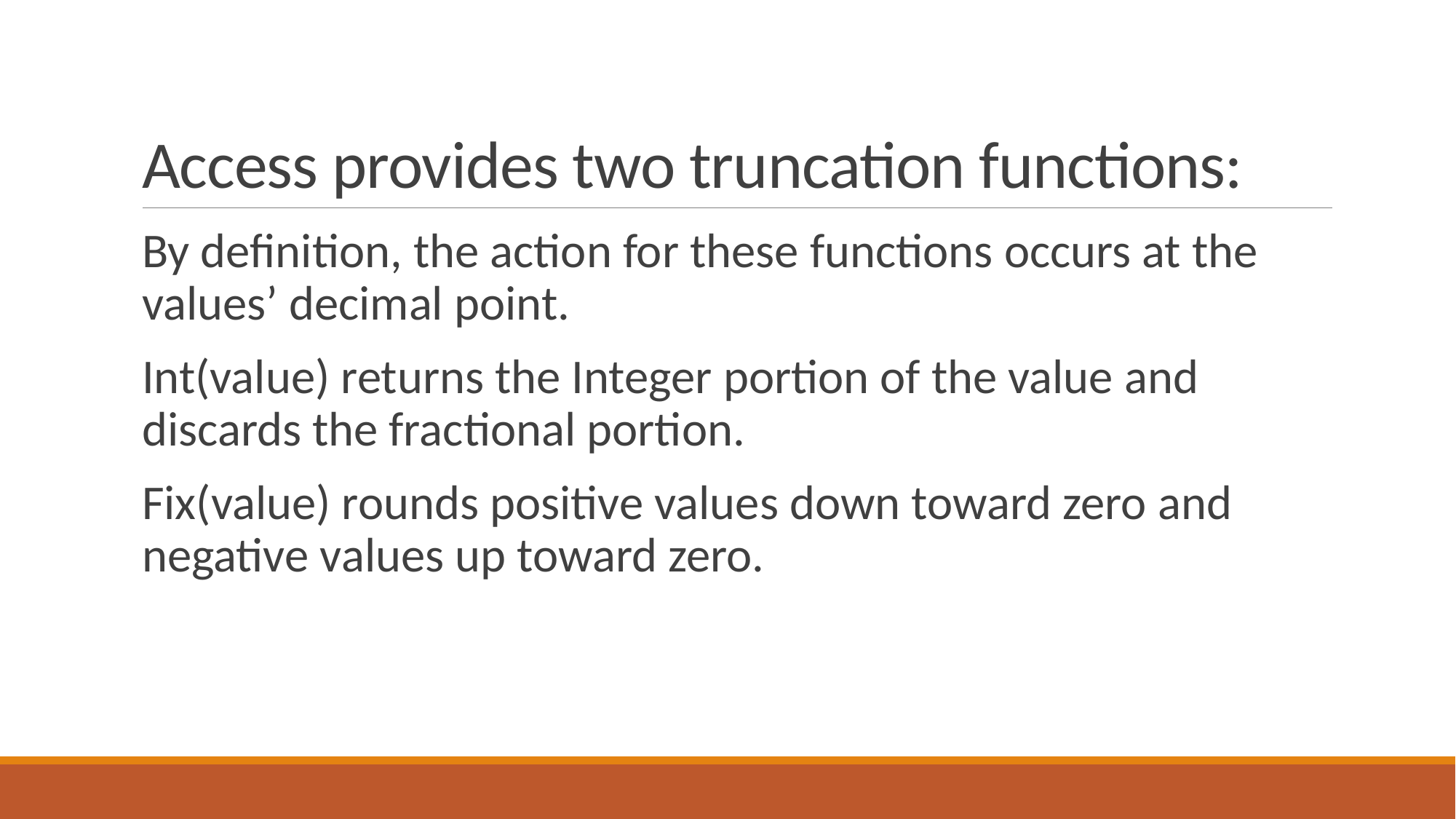

# Access provides two truncation functions:
By definition, the action for these functions occurs at the values’ decimal point.
Int(value) returns the Integer portion of the value and discards the fractional portion.
Fix(value) rounds positive values down toward zero and negative values up toward zero.